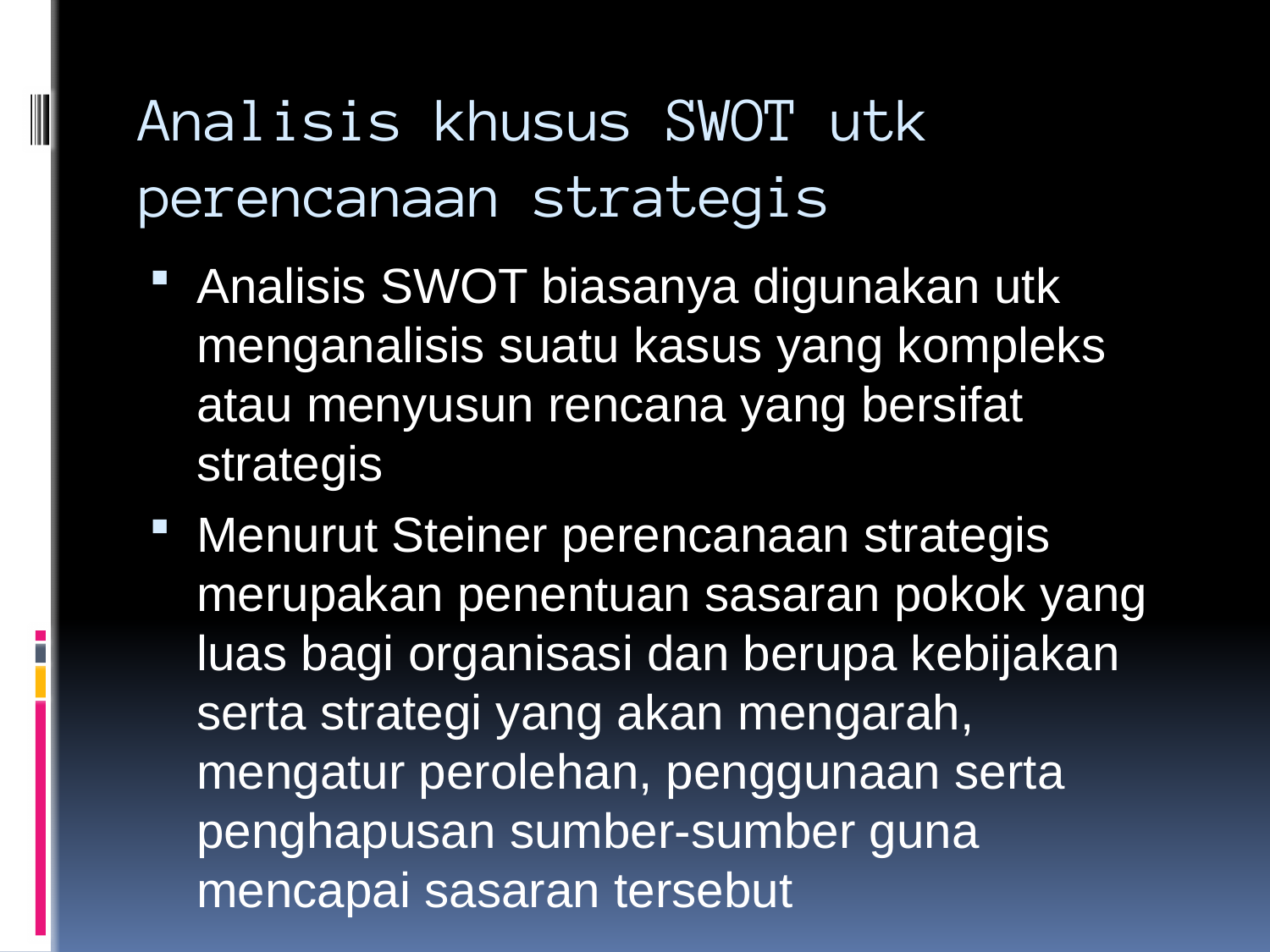

# Analisis khusus SWOT utk perencanaan strategis
Analisis SWOT biasanya digunakan utk menganalisis suatu kasus yang kompleks atau menyusun rencana yang bersifat strategis
Menurut Steiner perencanaan strategis merupakan penentuan sasaran pokok yang luas bagi organisasi dan berupa kebijakan serta strategi yang akan mengarah, mengatur perolehan, penggunaan serta penghapusan sumber-sumber guna mencapai sasaran tersebut